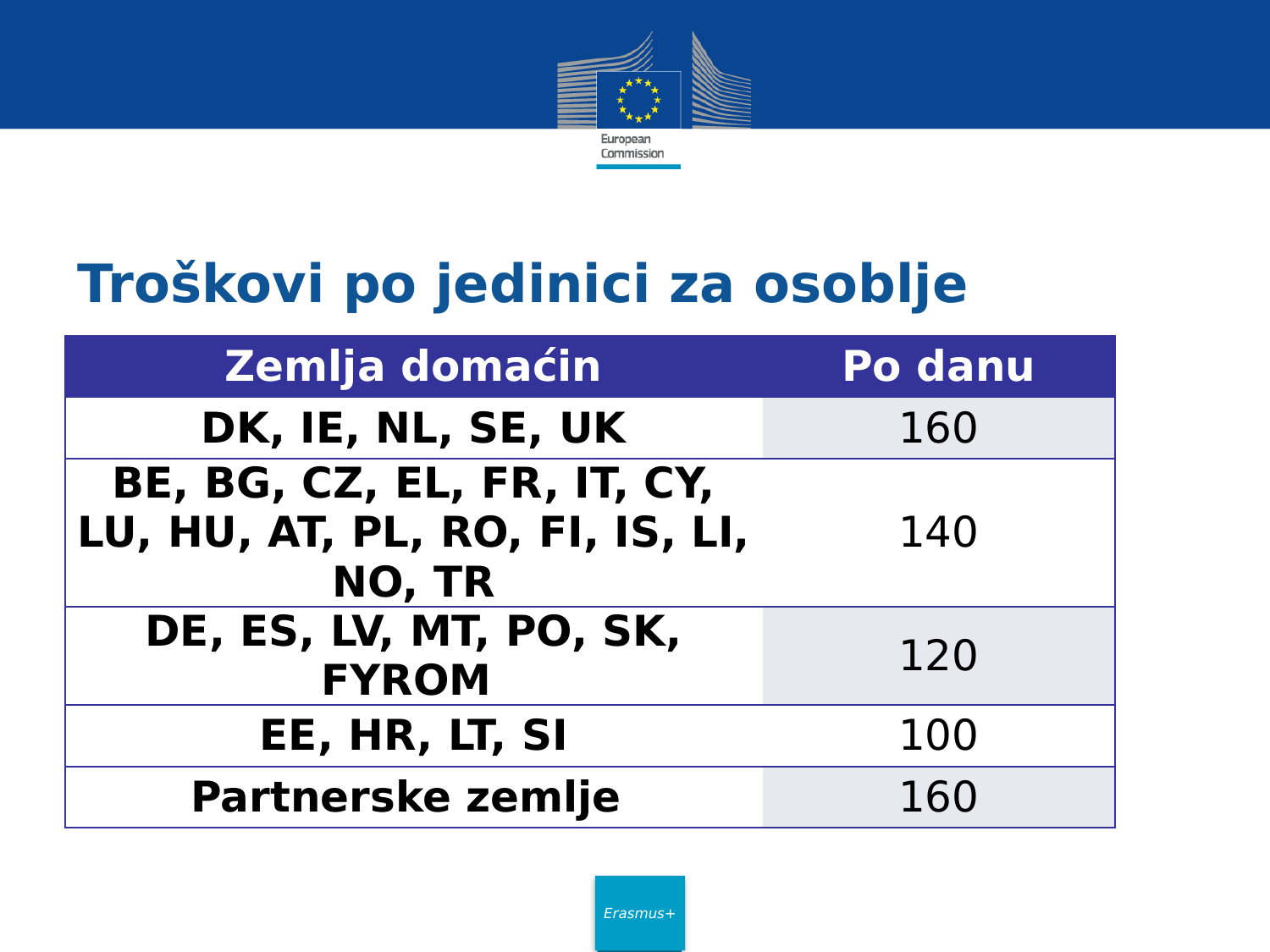

# Troškovi po jedinici za osoblje
| Zemlja domaćin | Po danu |
| --- | --- |
| DK, IE, NL, SE, UK | 160 |
| BE, BG, CZ, EL, FR, IT, CY, LU, HU, AT, PL, RO, FI, IS, LI, NO, TR | 140 |
| DE, ES, LV, MT, PO, SK, FYROM | 120 |
| EE, HR, LT, SI | 100 |
| Partnerske zemlje | 160 |